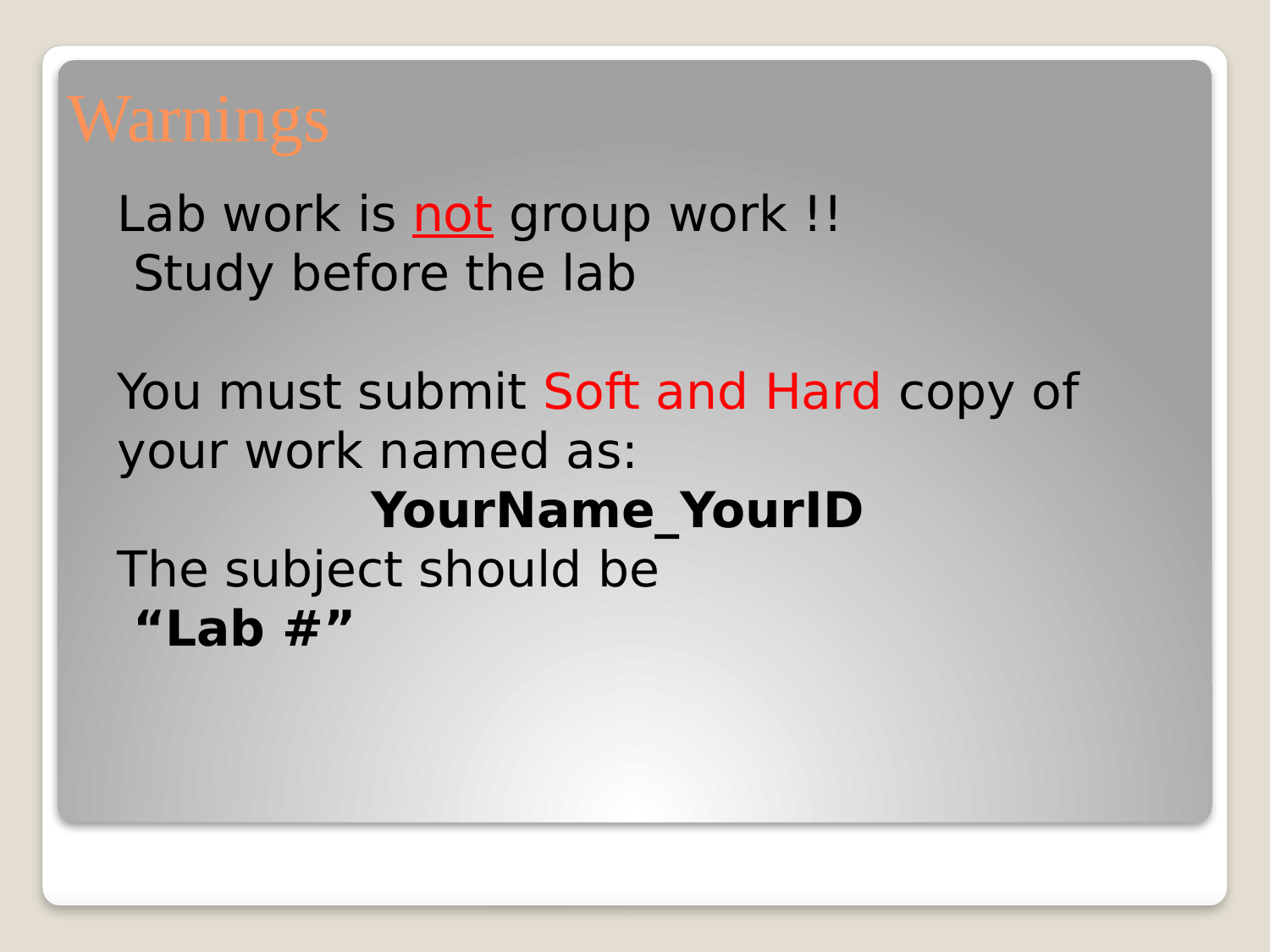

# Warnings
Lab work is not group work !!
 Study before the lab

You must submit Soft and Hard copy of your work named as:
YourName_YourID
The subject should be
 “Lab #”